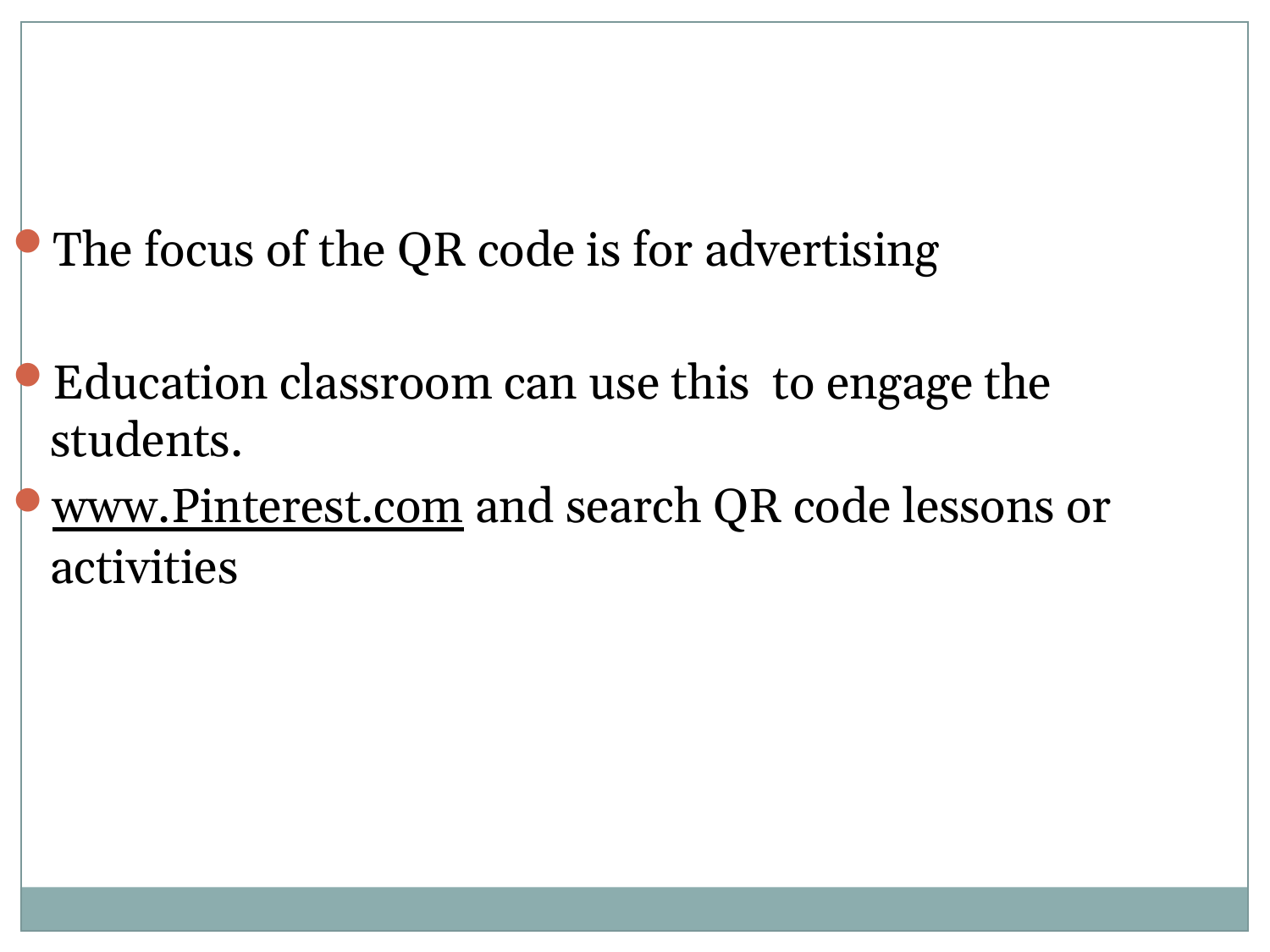

The focus of the QR code is for advertising

Education classroom can use this  to engage the students.
www.Pinterest.com and search QR code lessons or activities